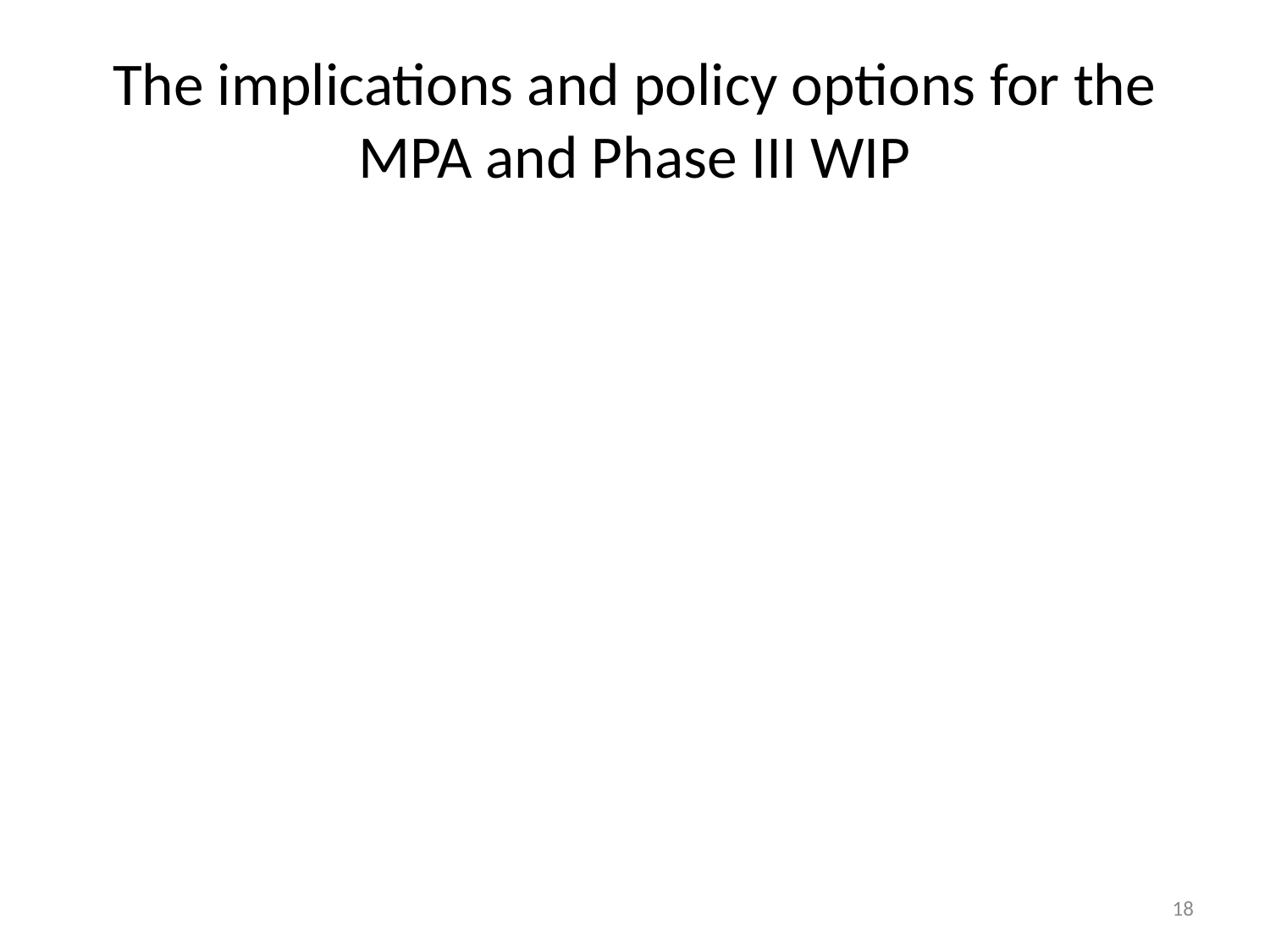

# The implications and policy options for the MPA and Phase III WIP
18